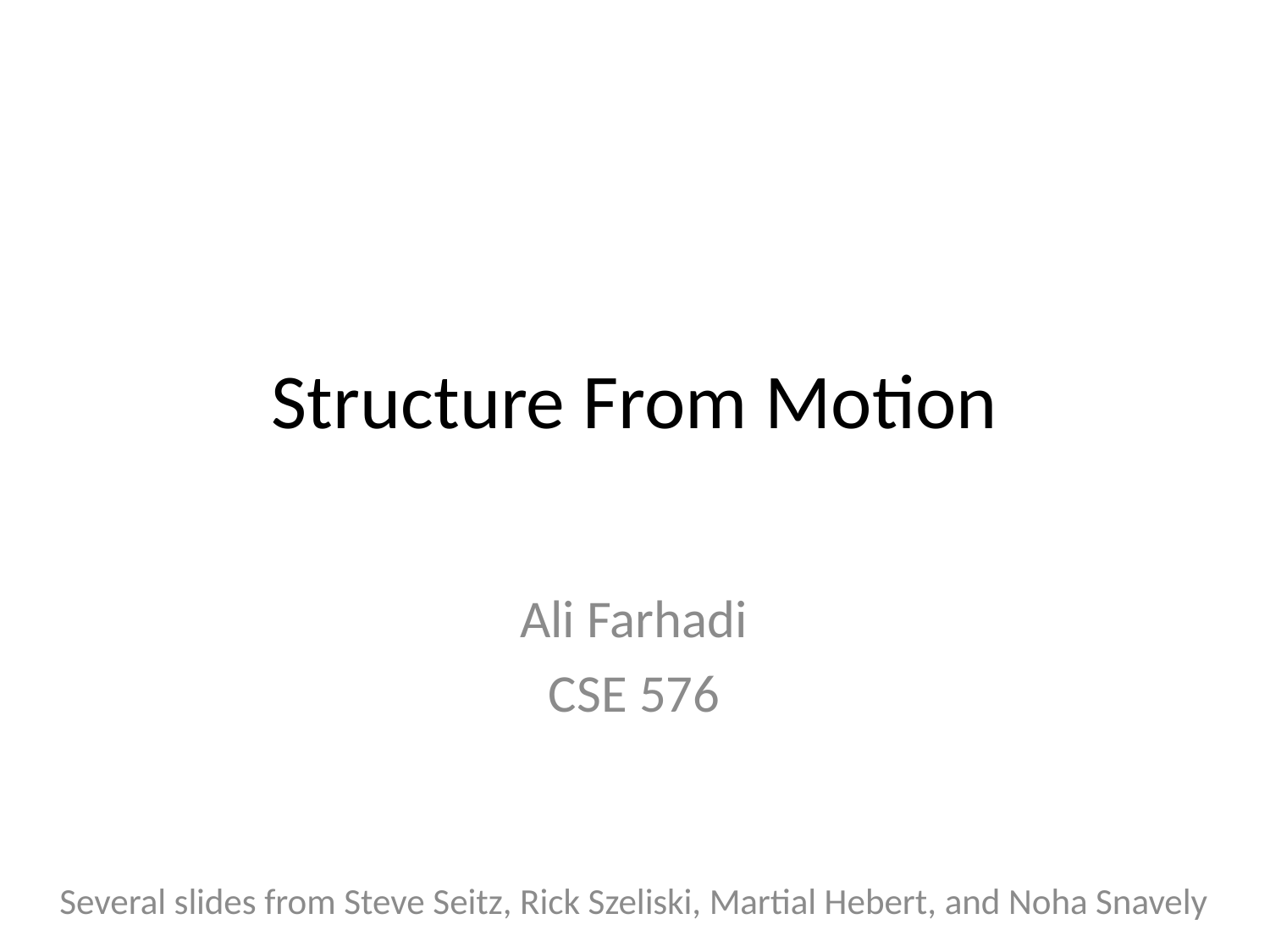

# Structure From Motion
Ali Farhadi
CSE 576

Several slides from Steve Seitz, Rick Szeliski, Martial Hebert, and Noha Snavely